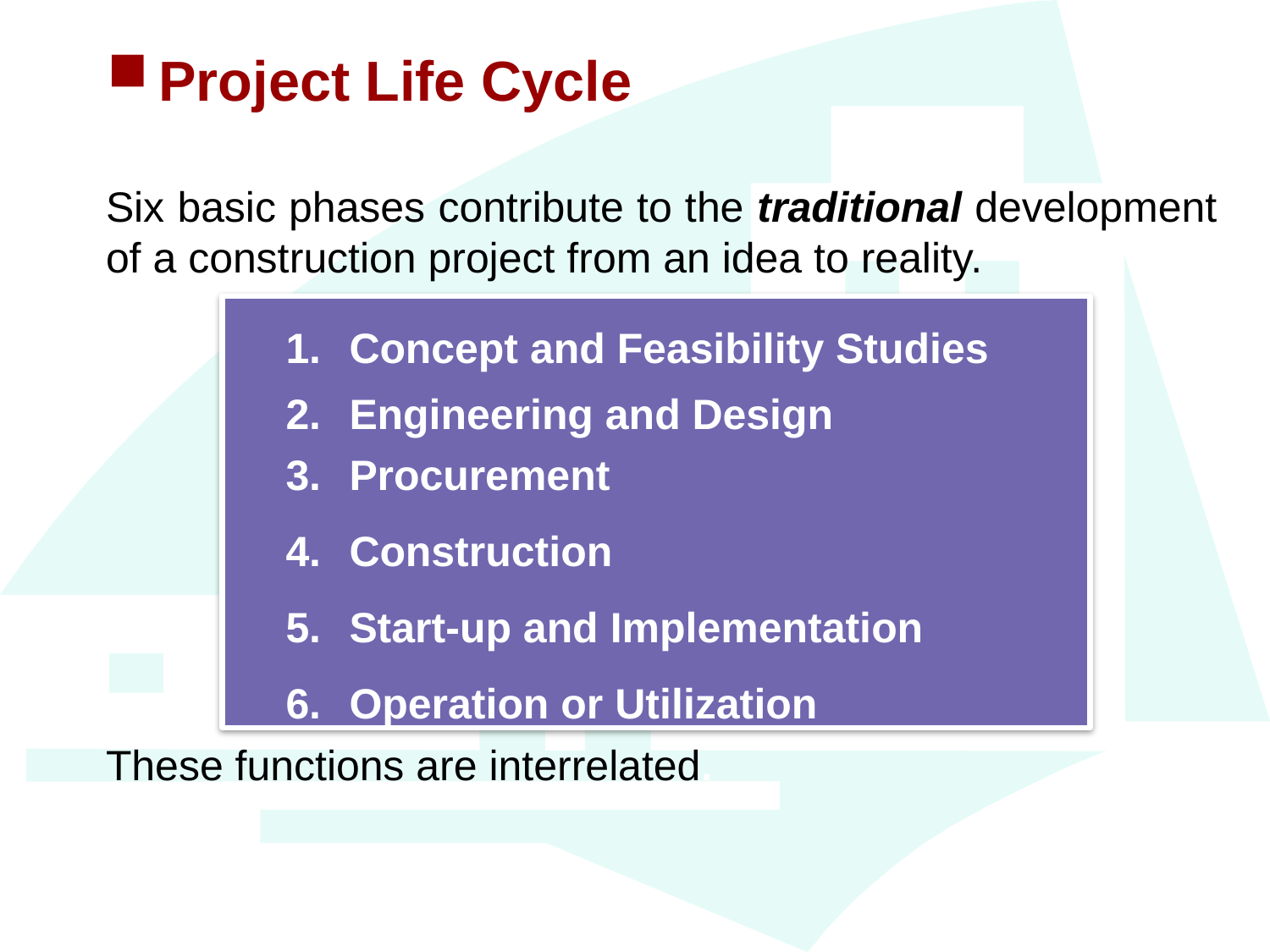

Project Life Cycle
Six basic phases contribute to the traditional development of a construction project from an idea to reality.

These functions are interrelated.

Concept and Feasibility Studies
Engineering and Design
Procurement
Construction
Start-up and Implementation
Operation or Utilization
9